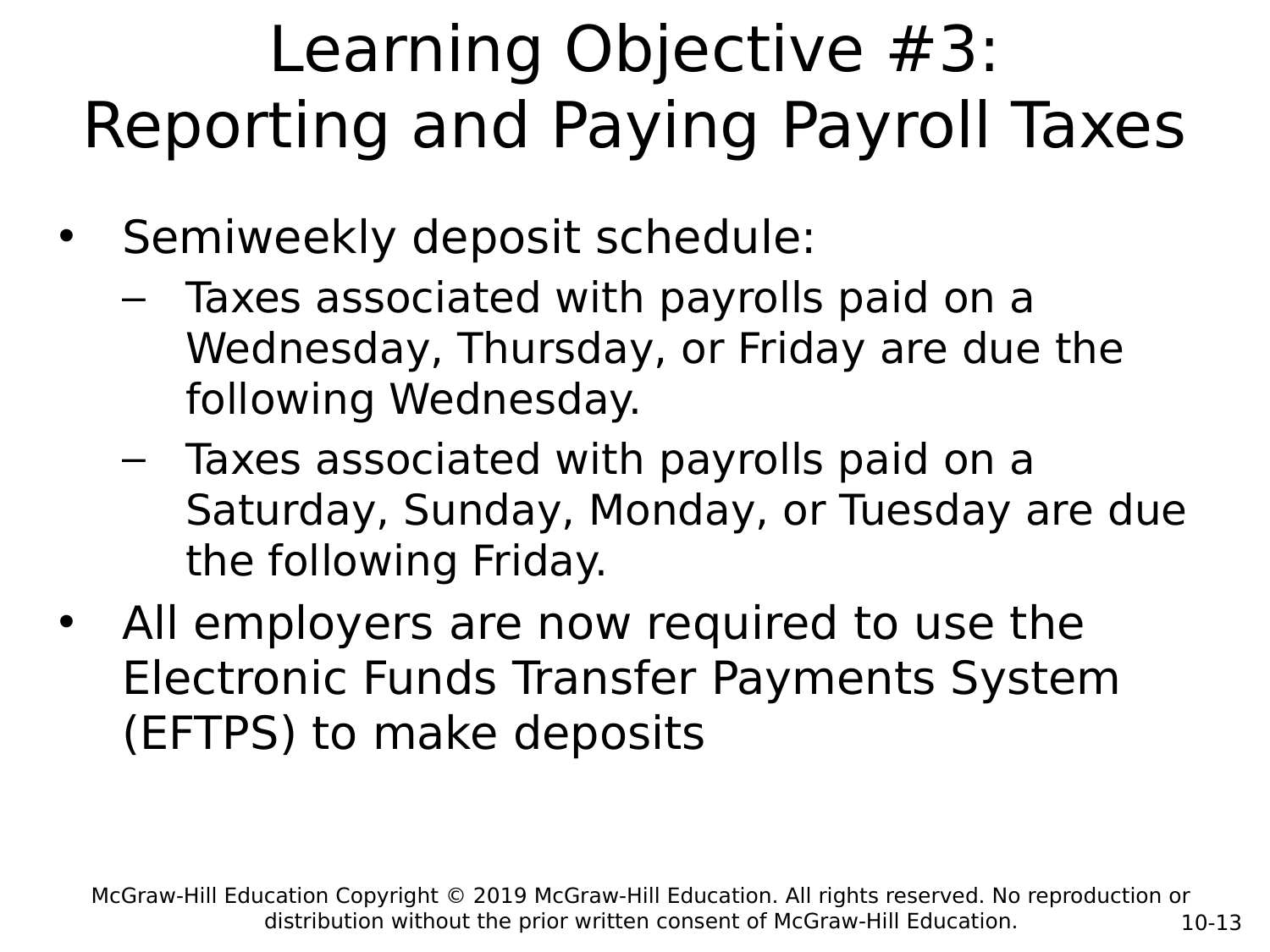

# Learning Objective #3: Reporting and Paying Payroll Taxes
Semiweekly deposit schedule:
Taxes associated with payrolls paid on a Wednesday, Thursday, or Friday are due the following Wednesday.
Taxes associated with payrolls paid on a Saturday, Sunday, Monday, or Tuesday are due the following Friday.
All employers are now required to use the Electronic Funds Transfer Payments System (EFTPS) to make deposits
McGraw-Hill Education Copyright © 2019 McGraw-Hill Education. All rights reserved. No reproduction or distribution without the prior written consent of McGraw-Hill Education.
10-13